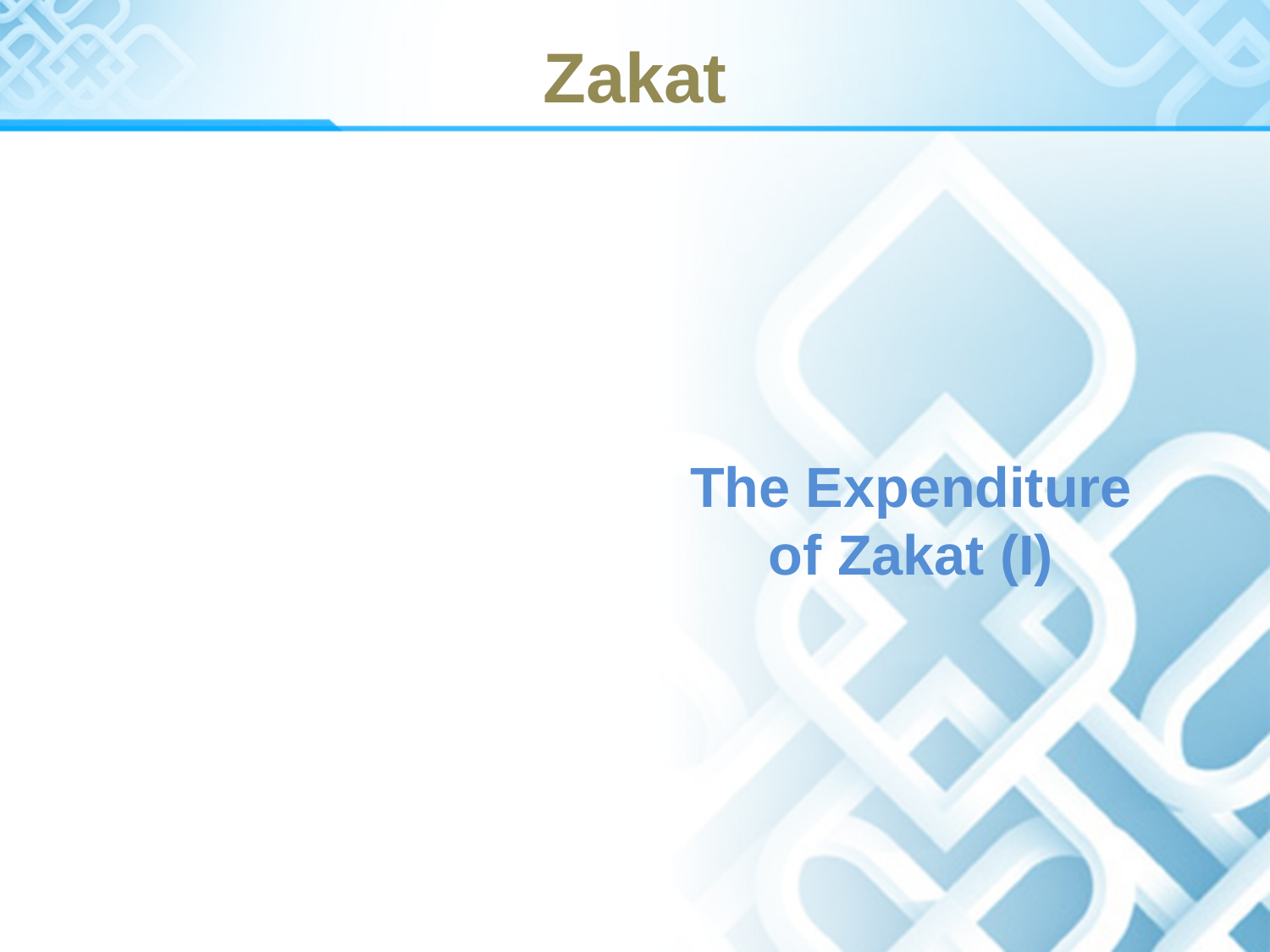

# Zakat
The Expenditure of Zakat (I)